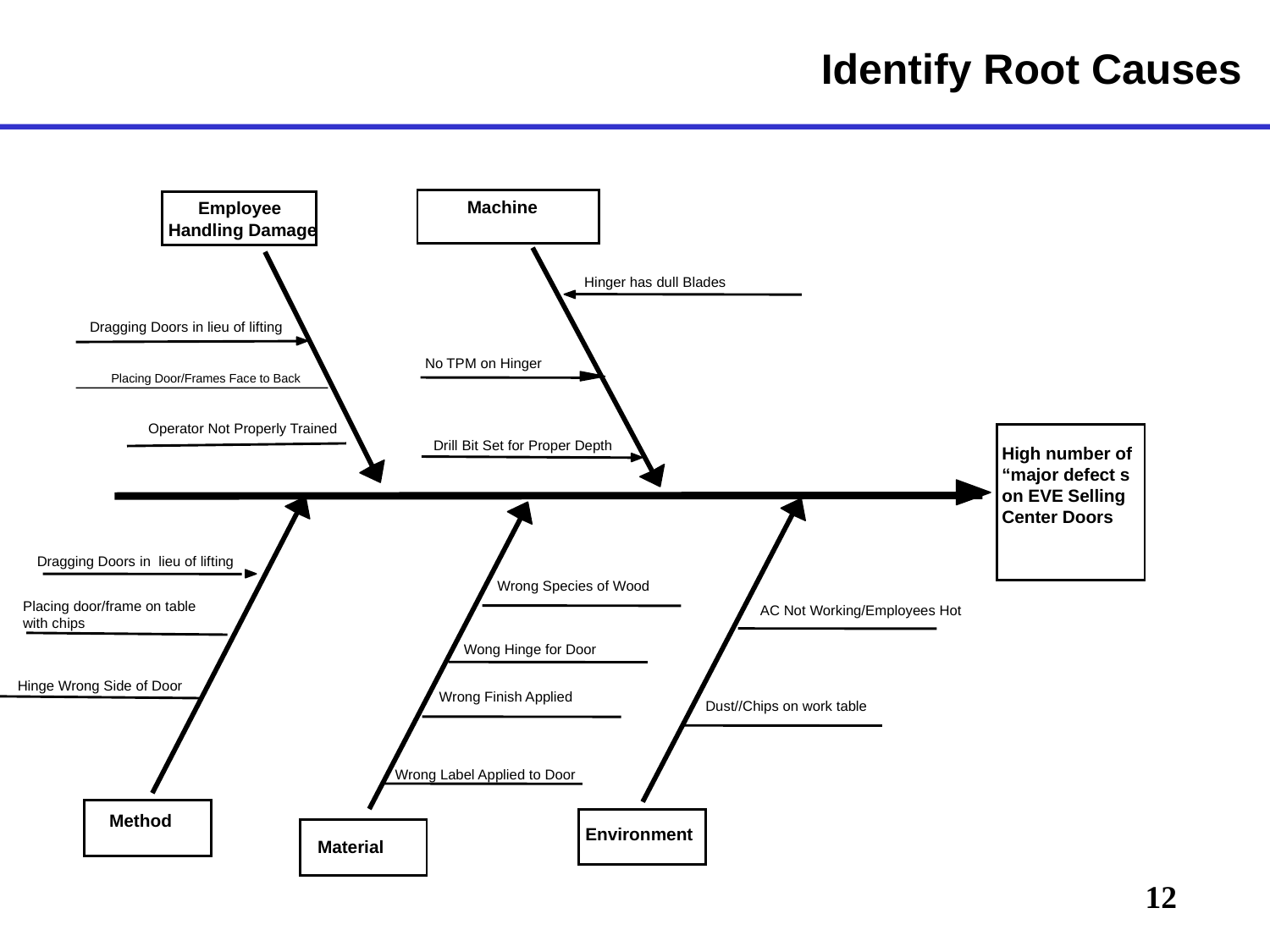

# Identify Root Causes

Machine

Employee

Handling Damage

 Hinger has dull Blades

Dragging Doors in lieu of lifting

No TPM on Hinger

Placing Door/Frames Face to Back

Operator Not Properly Trained

Drill Bit Set for Proper Depth
High number of
“major defect s on EVE Selling Center Doors

Dragging Doors in  lieu of lifting

Wrong Species of Wood
Placing door/frame on table with chips

AC Not Working/Employees Hot

Wong Hinge for Door

Hinge Wrong Side of Door
Wrong Finish Applied

Dust//Chips on work table

Wrong Label Applied to Door

Method

Environment

Material